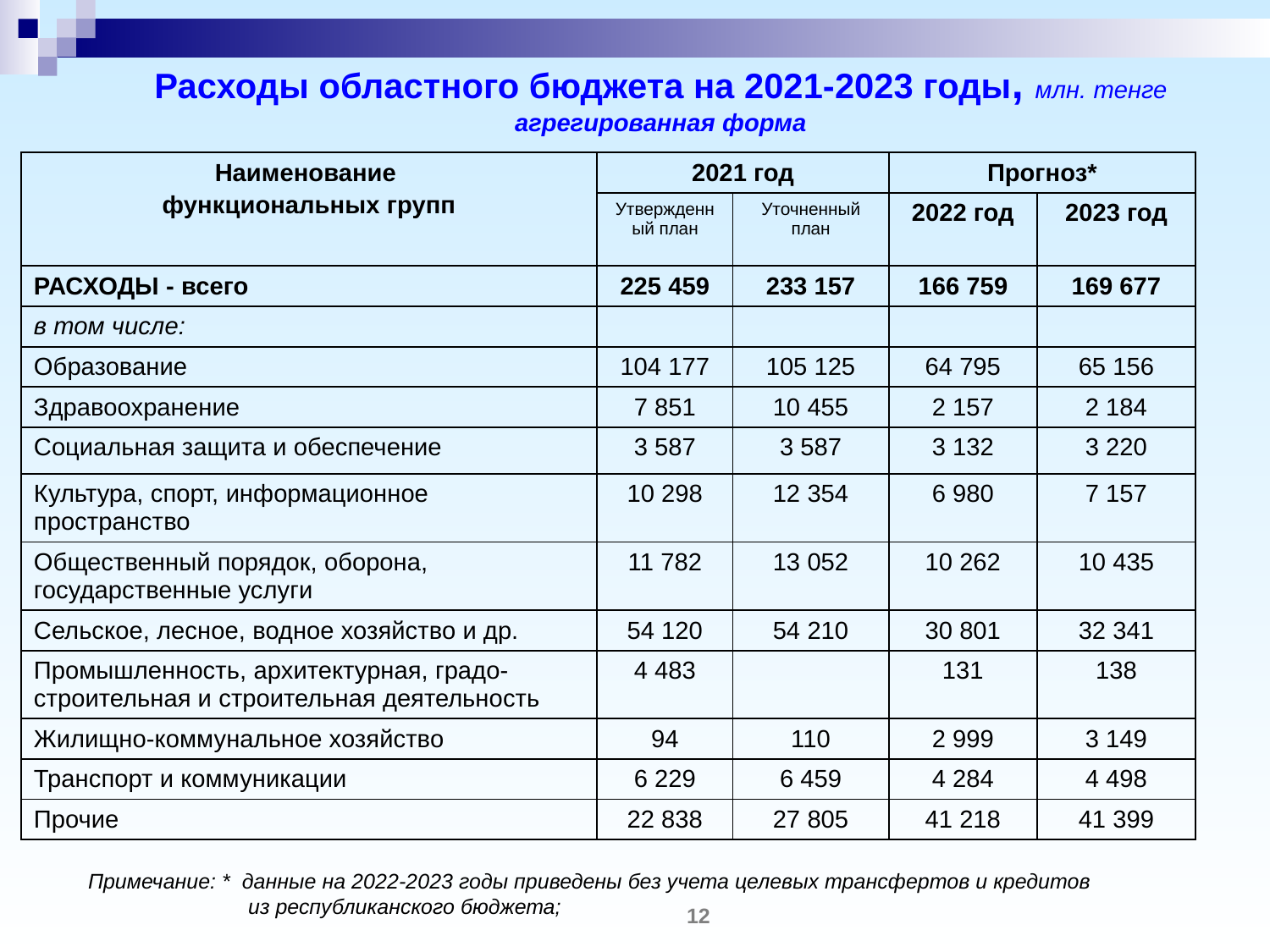

# Расходы областного бюджета на 2021-2023 годы, млн. тенге агрегированная форма
| Наименование функциональных групп | 2021 год |  | Прогноз\* |  |
| --- | --- | --- | --- | --- |
|  | Утвержденный план | Уточненный план | 2022 год | 2023 год |
| РАСХОДЫ - всего | 225 459 | 233 157 | 166 759 | 169 677 |
| в том числе: |  |  |  |  |
| Образование | 104 177 | 105 125 | 64 795 | 65 156 |
| Здравоохранение | 7 851 | 10 455 | 2 157 | 2 184 |
| Социальная защита и обеспечение | 3 587 | 3 587 | 3 132 | 3 220 |
| Культура, спорт, информационное пространство | 10 298 | 12 354 | 6 980 | 7 157 |
| Общественный порядок, оборона, государственные услуги | 11 782 | 13 052 | 10 262 | 10 435 |
| Сельское, лесное, водное хозяйство и др. | 54 120 | 54 210 | 30 801 | 32 341 |
| Промышленность, архитектурная, градо- строительная и строительная деятельность | 4 483 |  | 131 | 138 |
| Жилищно-коммунальное хозяйство | 94 | 110 | 2 999 | 3 149 |
| Транспорт и коммуникации | 6 229 | 6 459 | 4 284 | 4 498 |
| Прочие | 22 838 | 27 805 | 41 218 | 41 399 |
Примечание: *  данные на 2022-2023 годы приведены без учета целевых трансфертов и кредитов
                           из республиканского бюджета;

12